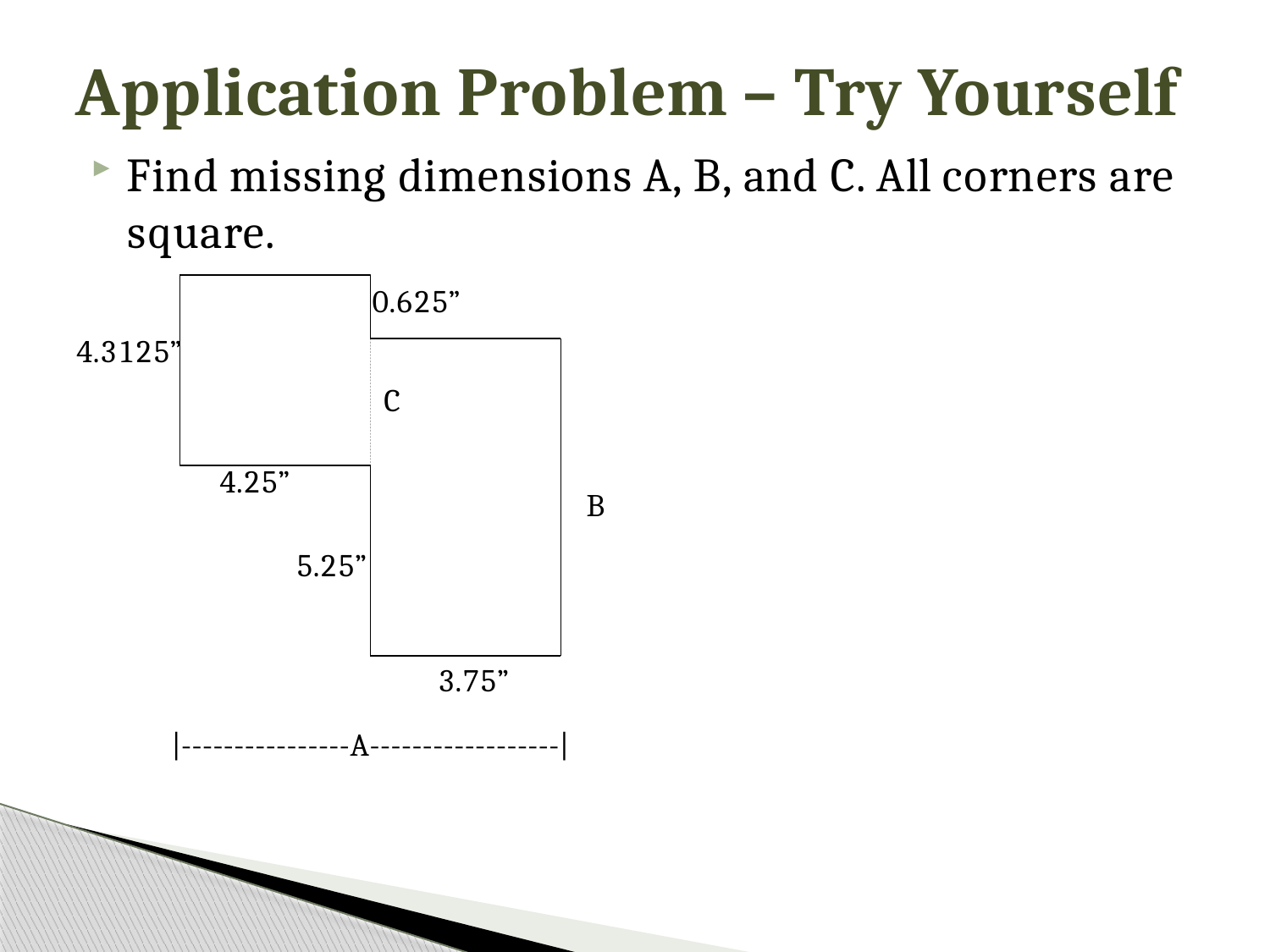

# Application Problem – Try Yourself
Find missing dimensions A, B, and C. All corners are square.

0.625”
4.3125”
C
4.25”
B
5.25”
3.75”
|----------------A------------------|